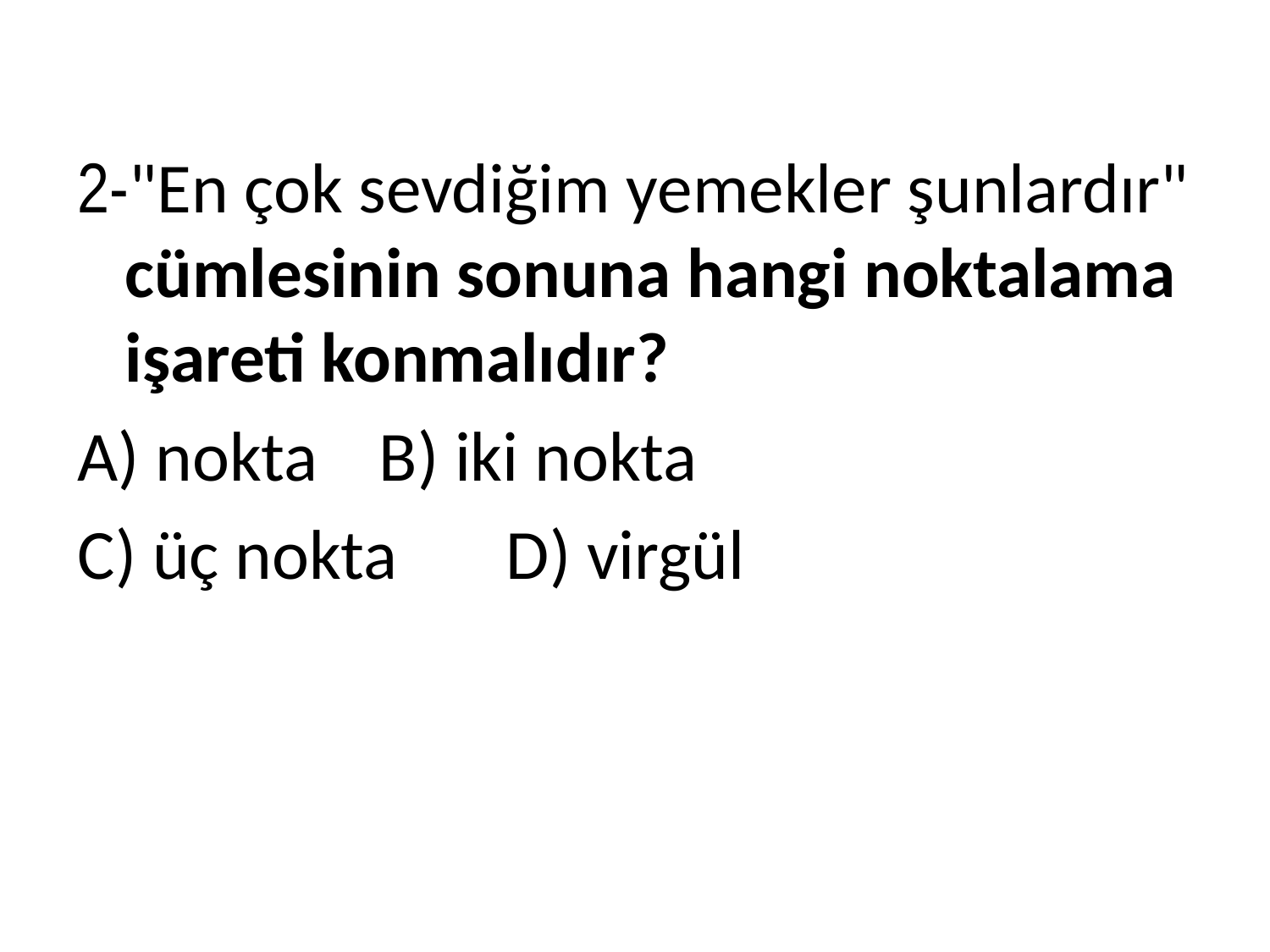

2-"En çok sevdiğim yemekler şunlardır" cümlesinin sonuna hangi noktalama işareti konmalıdır?
A) nokta	B) iki nokta
C) üç nokta	D) virgül